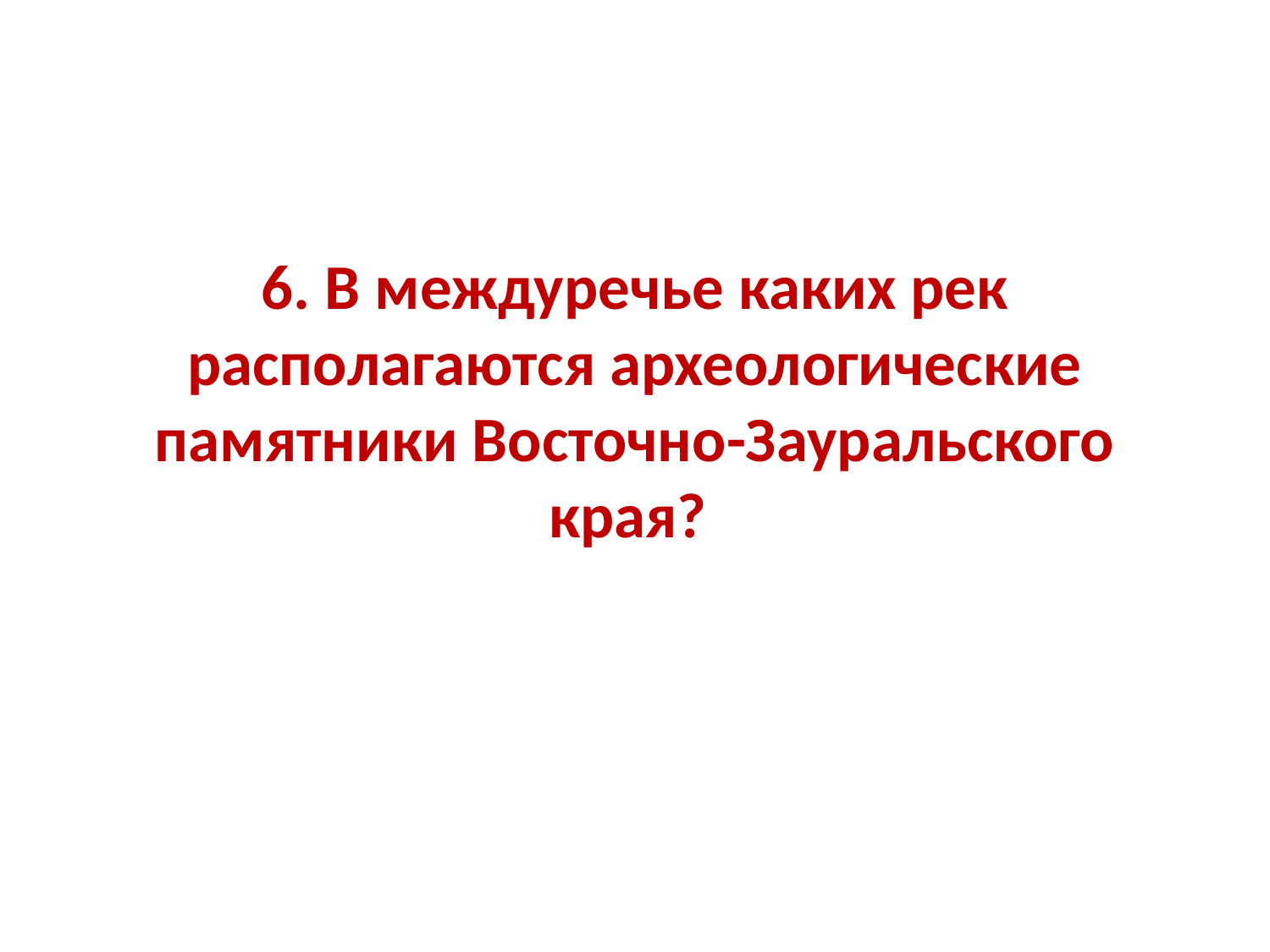

# 6. В междуречье каких рек располагаются археологические памятники Восточно-Зауральского края?